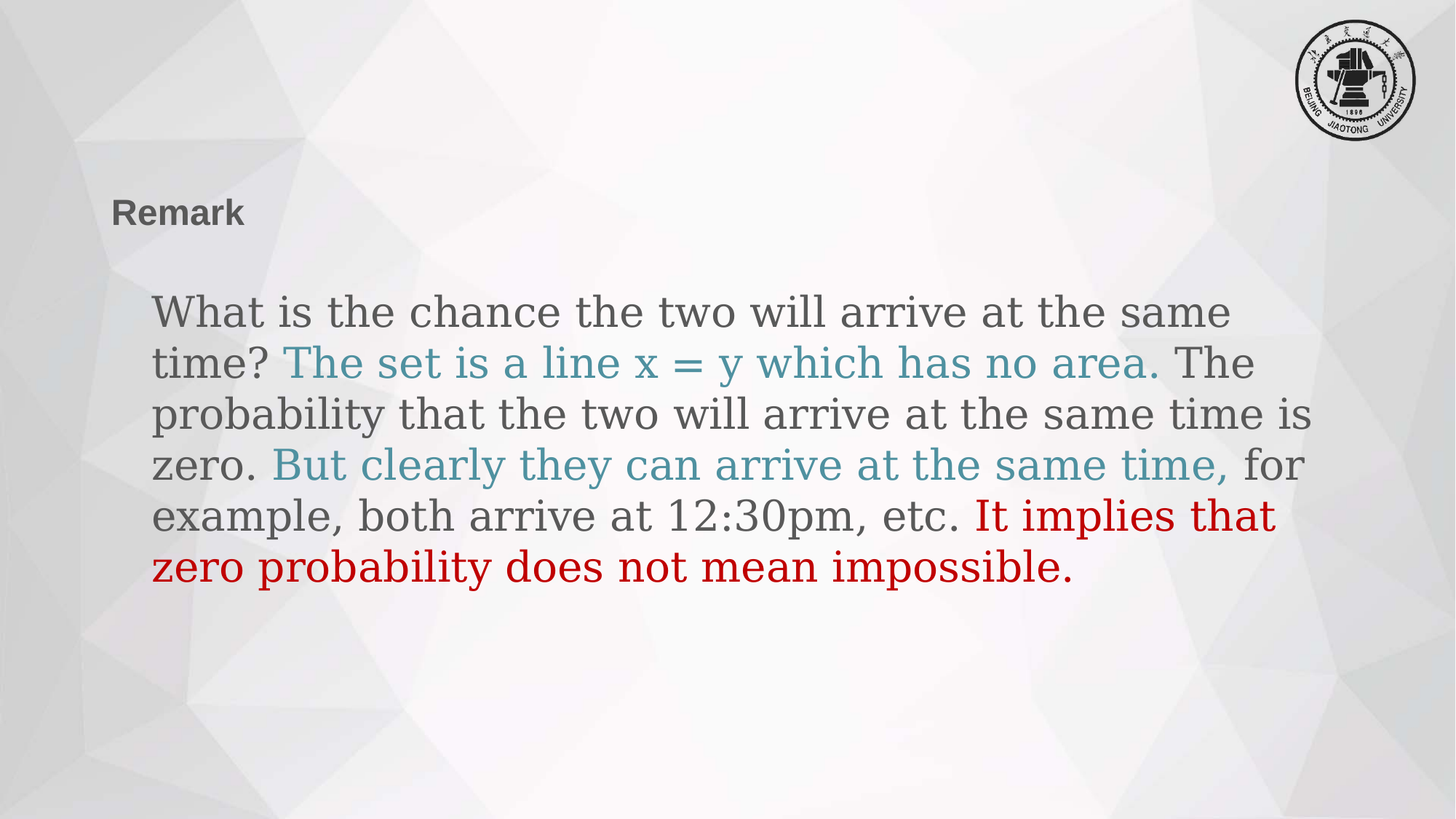

Remark
What is the chance the two will arrive at the same time? The set is a line x = y which has no area. The probability that the two will arrive at the same time is zero. But clearly they can arrive at the same time, for example, both arrive at 12:30pm, etc. It implies that zero probability does not mean impossible.